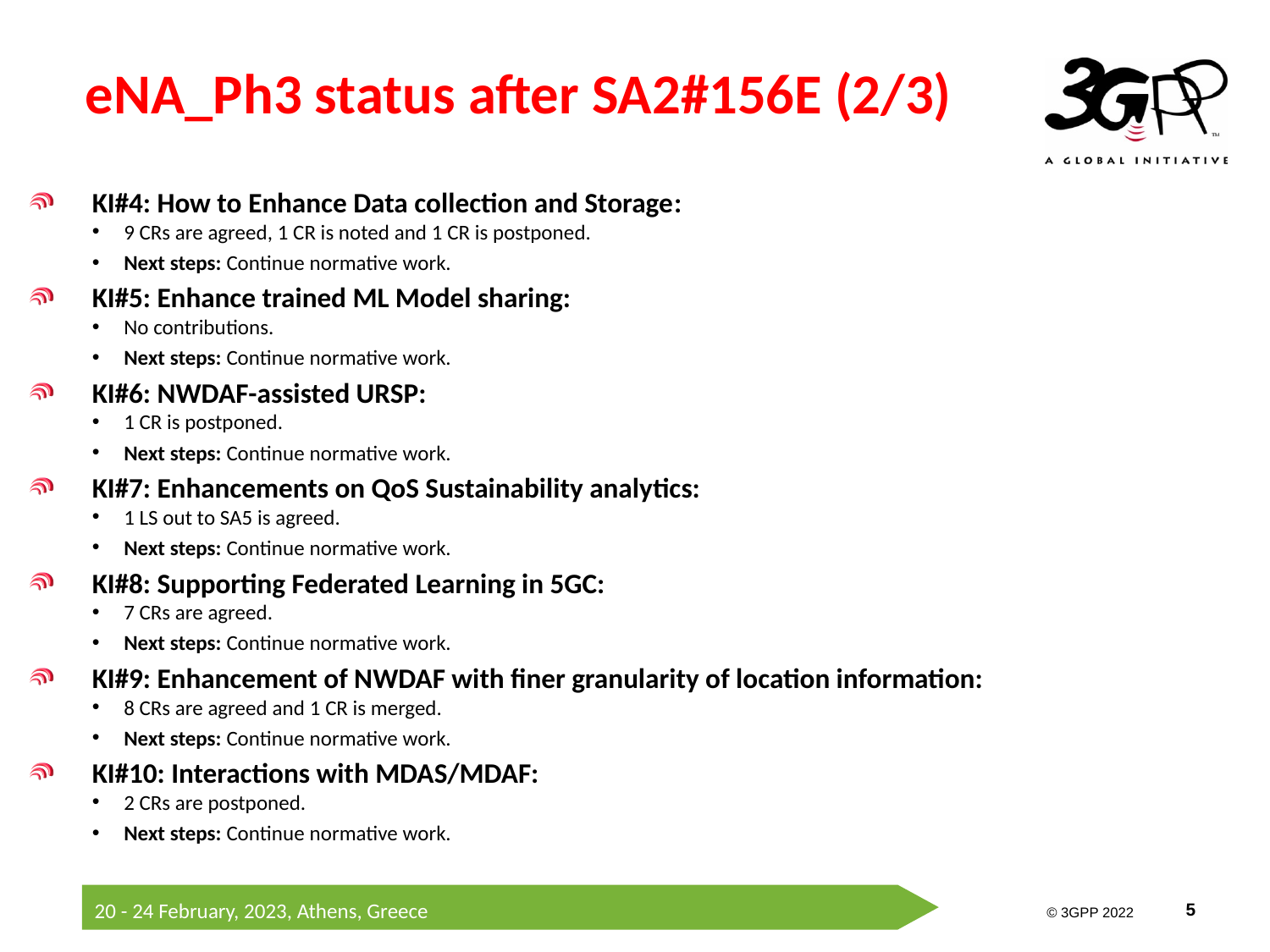

# eNA_Ph3 status after SA2#156E (2/3)
KI#4: How to Enhance Data collection and Storage:
9 CRs are agreed, 1 CR is noted and 1 CR is postponed.
Next steps: Continue normative work.
KI#5: Enhance trained ML Model sharing:
No contributions.
Next steps: Continue normative work.
KI#6: NWDAF-assisted URSP:
1 CR is postponed.
Next steps: Continue normative work.
KI#7: Enhancements on QoS Sustainability analytics:
1 LS out to SA5 is agreed.
Next steps: Continue normative work.
KI#8: Supporting Federated Learning in 5GC:
7 CRs are agreed.
Next steps: Continue normative work.
KI#9: Enhancement of NWDAF with finer granularity of location information:
8 CRs are agreed and 1 CR is merged.
Next steps: Continue normative work.
KI#10: Interactions with MDAS/MDAF:
2 CRs are postponed.
Next steps: Continue normative work.